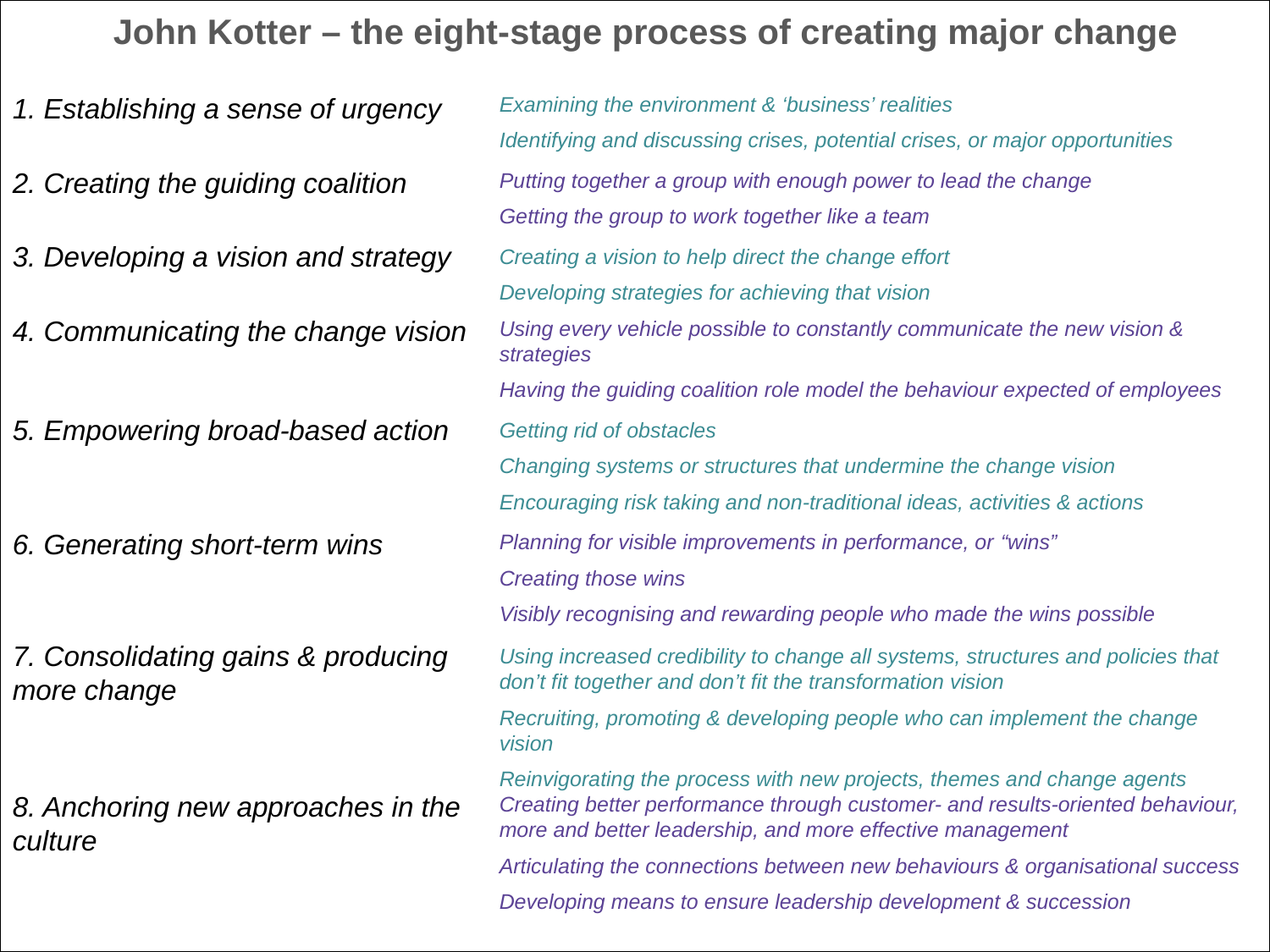

John Kotter – the eight-stage process of creating major change
1. Establishing a sense of urgency
Examining the environment & ‘business’ realities
Identifying and discussing crises, potential crises, or major opportunities
2. Creating the guiding coalition
Putting together a group with enough power to lead the change
Getting the group to work together like a team
3. Developing a vision and strategy
Creating a vision to help direct the change effort
Developing strategies for achieving that vision
4. Communicating the change vision
Using every vehicle possible to constantly communicate the new vision & strategies
Having the guiding coalition role model the behaviour expected of employees
5. Empowering broad-based action
Getting rid of obstacles
Changing systems or structures that undermine the change vision
Encouraging risk taking and non-traditional ideas, activities & actions
6. Generating short-term wins
Planning for visible improvements in performance, or “wins”
Creating those wins
Visibly recognising and rewarding people who made the wins possible
7. Consolidating gains & producing more change
Using increased credibility to change all systems, structures and policies that don’t fit together and don’t fit the transformation vision
Recruiting, promoting & developing people who can implement the change vision
Reinvigorating the process with new projects, themes and change agents
8. Anchoring new approaches in the culture
Creating better performance through customer- and results-oriented behaviour, more and better leadership, and more effective management
Articulating the connections between new behaviours & organisational success
Developing means to ensure leadership development & succession